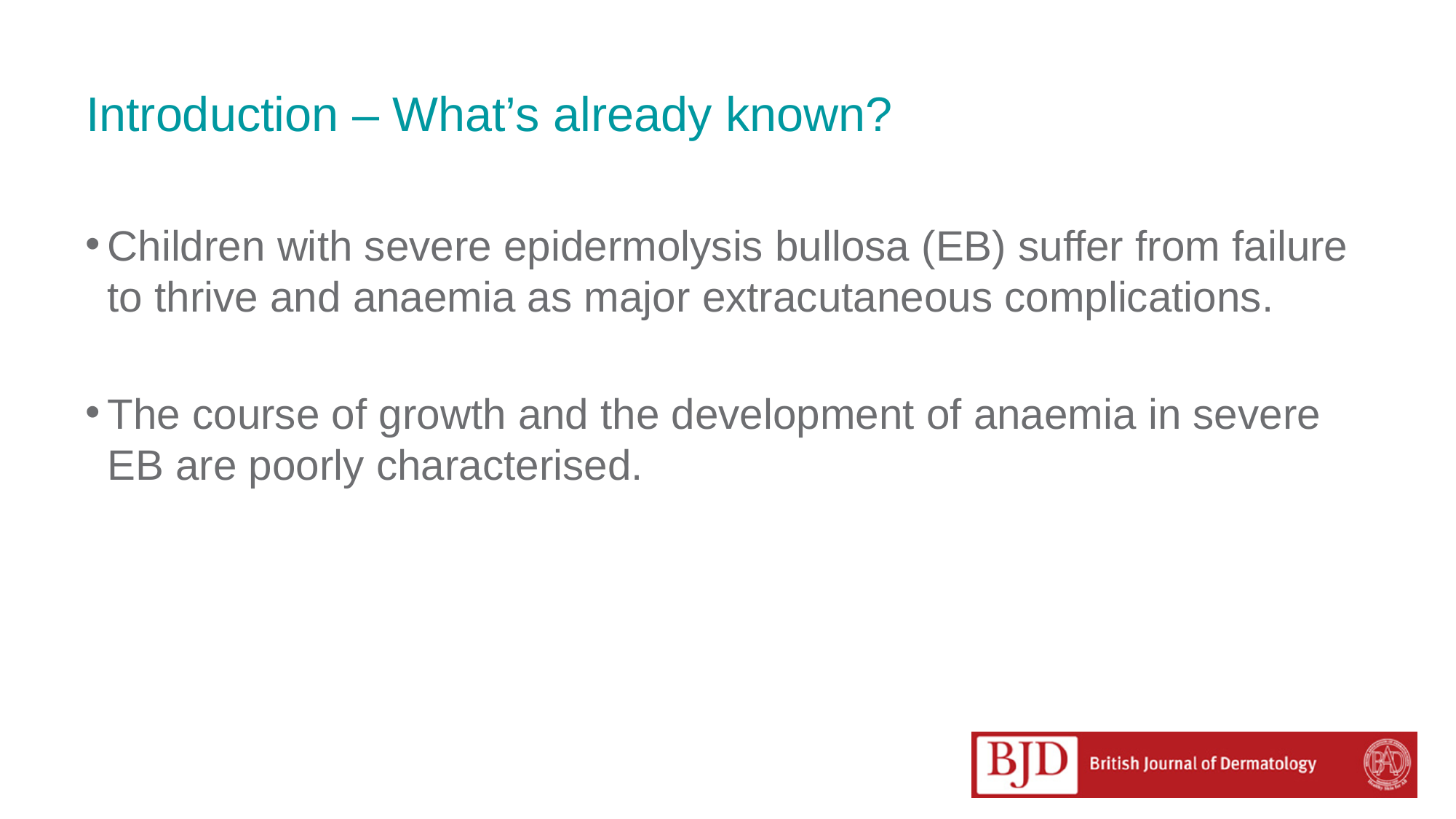

# Introduction – What’s already known?
Children with severe epidermolysis bullosa (EB) suffer from failure to thrive and anaemia as major extracutaneous complications.
The course of growth and the development of anaemia in severe EB are poorly characterised.